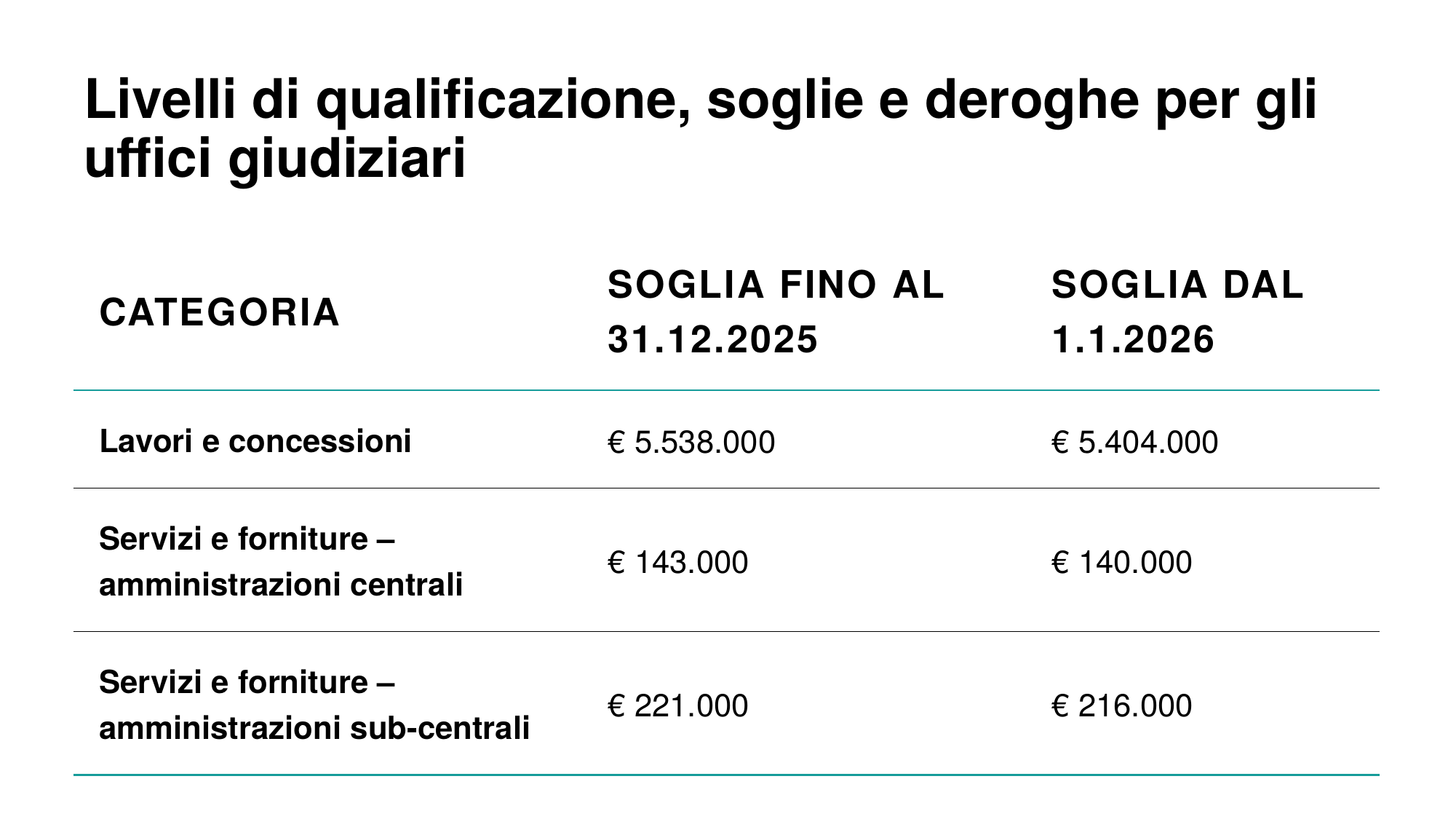

# Livelli di qualificazione, soglie e deroghe per gli uffici giudiziari
| Categoria | Soglia fino al 31.12.2025 | Soglia dal 1.1.2026 |
| --- | --- | --- |
| Lavori e concessioni | € 5.538.000 | € 5.404.000 |
| Servizi e forniture – amministrazioni centrali | € 143.000 | € 140.000 |
| Servizi e forniture – amministrazioni sub-centrali | € 221.000 | € 216.000 |